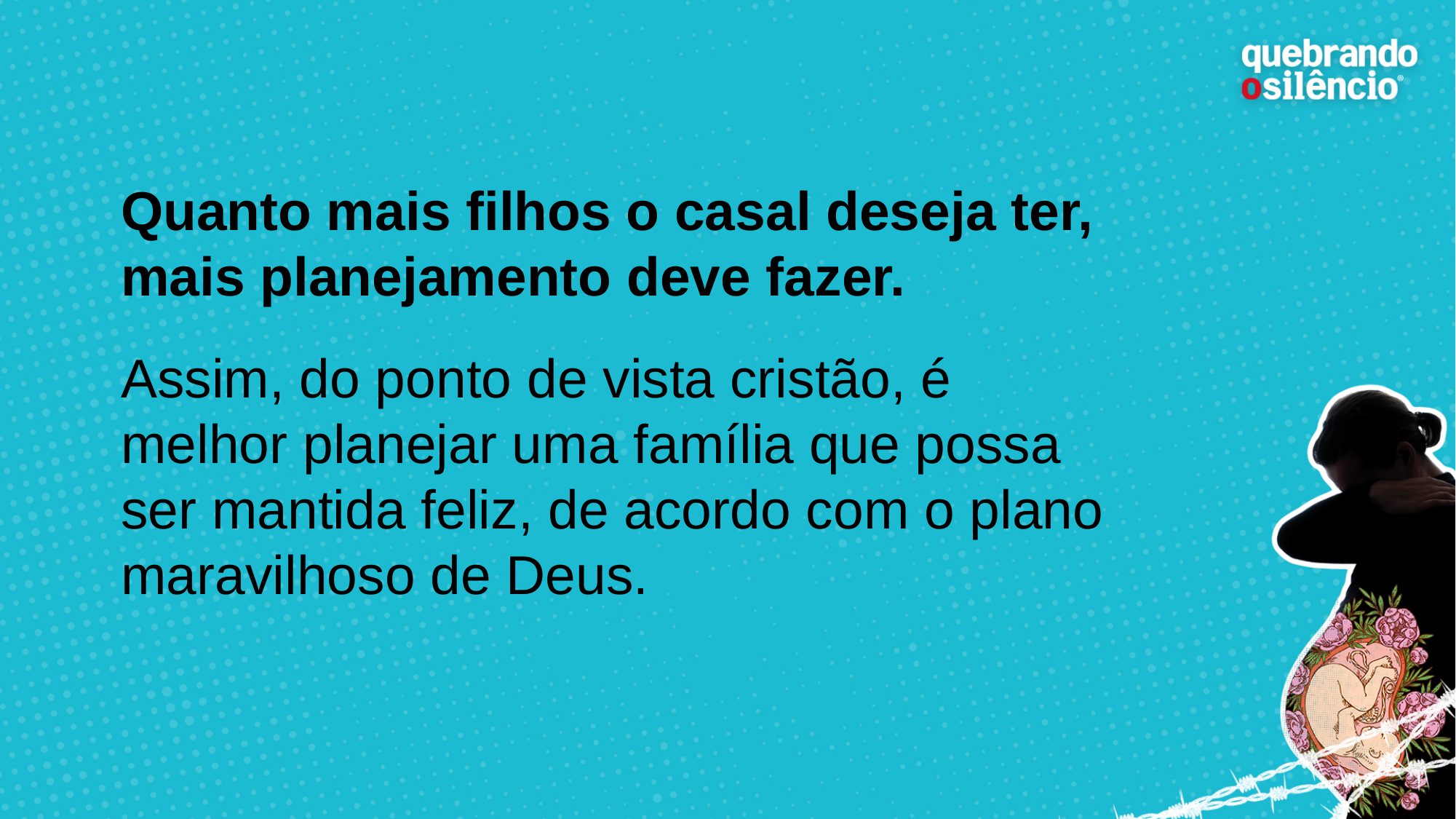

Quanto mais filhos o casal deseja ter, mais planejamento deve fazer.
Assim, do ponto de vista cristão, é melhor planejar uma família que possa ser mantida feliz, de acordo com o plano maravilhoso de Deus.